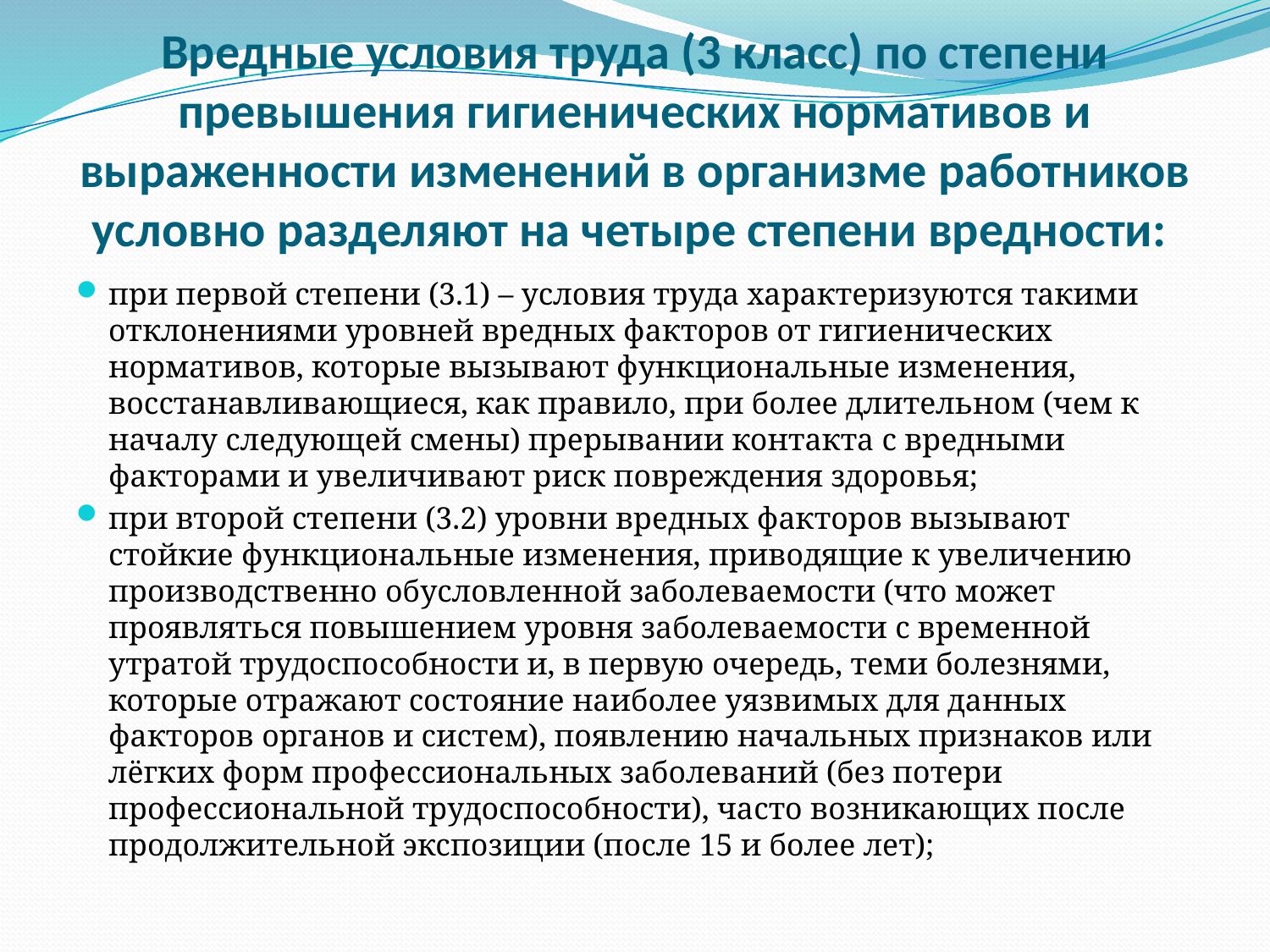

# Вредные условия труда (3 класс) по степени превышения гигиенических нормативов и выраженности изменений в организме работников условно разделяют на четыре степени вредности:
при первой степени (3.1) – условия труда характеризуются такими отклонениями уровней вредных факторов от гигиенических нормативов, которые вызывают функциональные изменения, восстанавливающиеся, как правило, при более длительном (чем к началу следующей смены) прерывании контакта с вредными факторами и увеличивают риск повреждения здоровья;
при второй степени (3.2) уровни вредных факторов вызывают стойкие функциональные изменения, приводящие к увеличению производственно обусловленной заболеваемости (что может проявляться повышением уровня заболеваемости с временной утратой трудоспособности и, в первую очередь, теми болезнями, которые отражают состояние наиболее уязвимых для данных факторов органов и систем), появлению начальных признаков или лёгких форм профессиональных заболеваний (без потери профессиональной трудоспособности), часто возникающих после продолжительной экспозиции (после 15 и более лет);